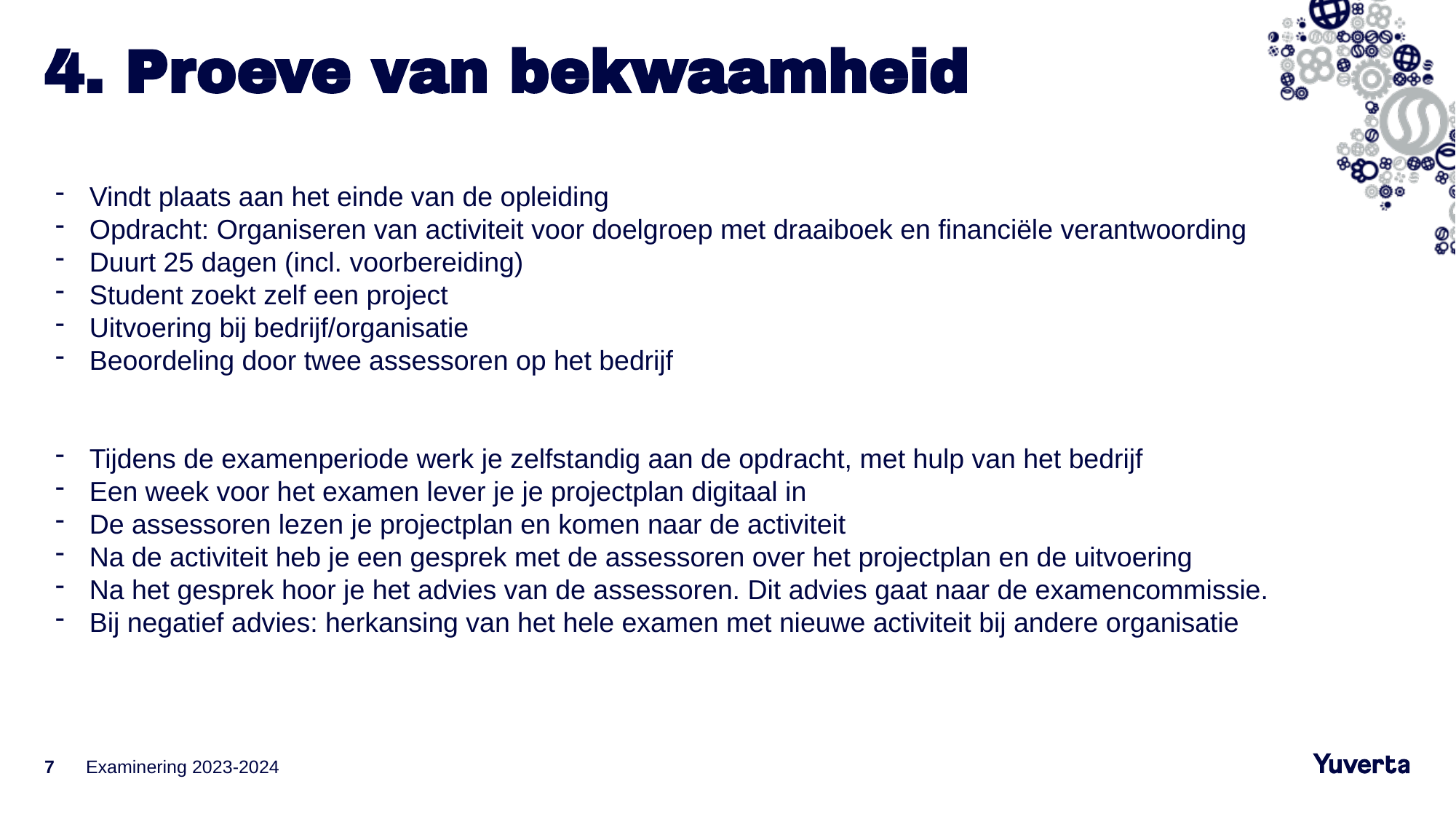

# 4. Proeve van bekwaamheid
Vindt plaats aan het einde van de opleiding
Opdracht: Organiseren van activiteit voor doelgroep met draaiboek en financiële verantwoording
Duurt 25 dagen (incl. voorbereiding)
Student zoekt zelf een project
Uitvoering bij bedrijf/organisatie
Beoordeling door twee assessoren op het bedrijf

Tijdens de examenperiode werk je zelfstandig aan de opdracht, met hulp van het bedrijf
Een week voor het examen lever je je projectplan digitaal in
De assessoren lezen je projectplan en komen naar de activiteit
Na de activiteit heb je een gesprek met de assessoren over het projectplan en de uitvoering
Na het gesprek hoor je het advies van de assessoren. Dit advies gaat naar de examencommissie.
Bij negatief advies: herkansing van het hele examen met nieuwe activiteit bij andere organisatie
7
Examinering 2023-2024
30-1-2024